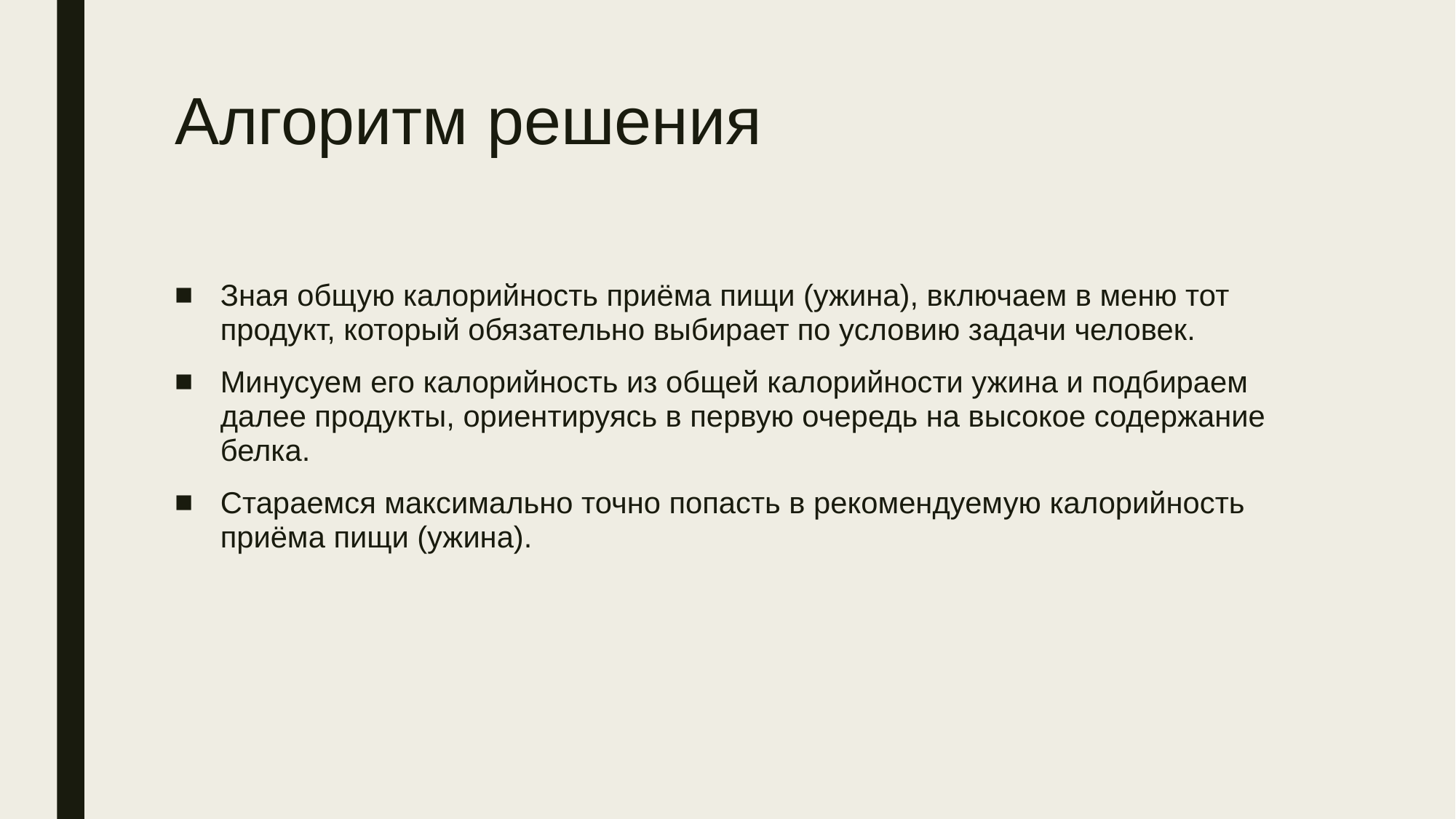

# Алгоритм решения
Зная общую калорийность приёма пищи (ужина), включаем в меню тот продукт, который обязательно выбирает по условию задачи человек.
Минусуем его калорийность из общей калорийности ужина и подбираем далее продукты, ориентируясь в первую очередь на высокое содержание белка.
Стараемся максимально точно попасть в рекомендуемую калорийность приёма пищи (ужина).